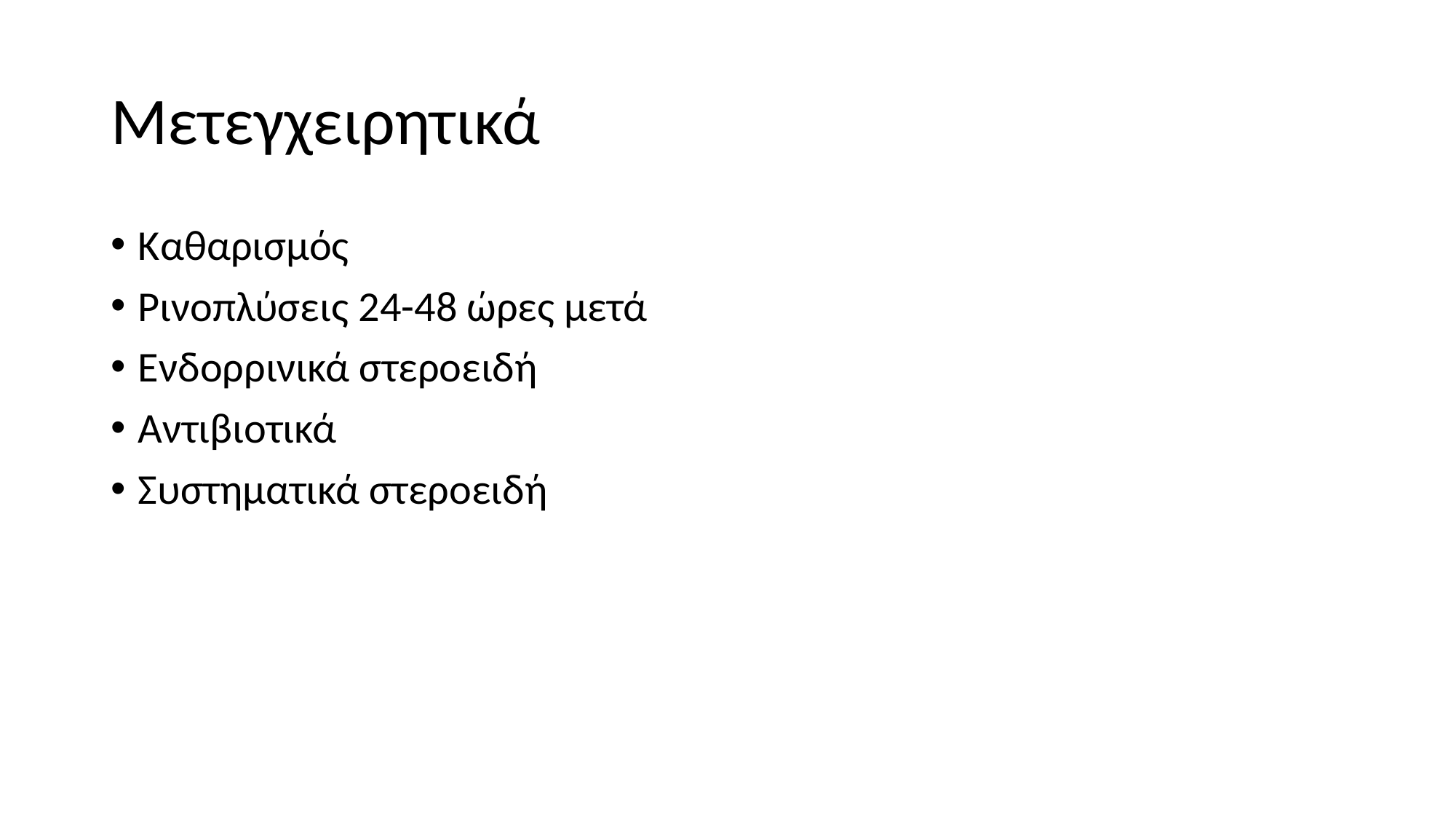

# Μετεγχειρητικά
Καθαρισμός
Ρινοπλύσεις 24-48 ώρες μετά
Ενδορρινικά στεροειδή
Αντιβιοτικά
Συστηματικά στεροειδή